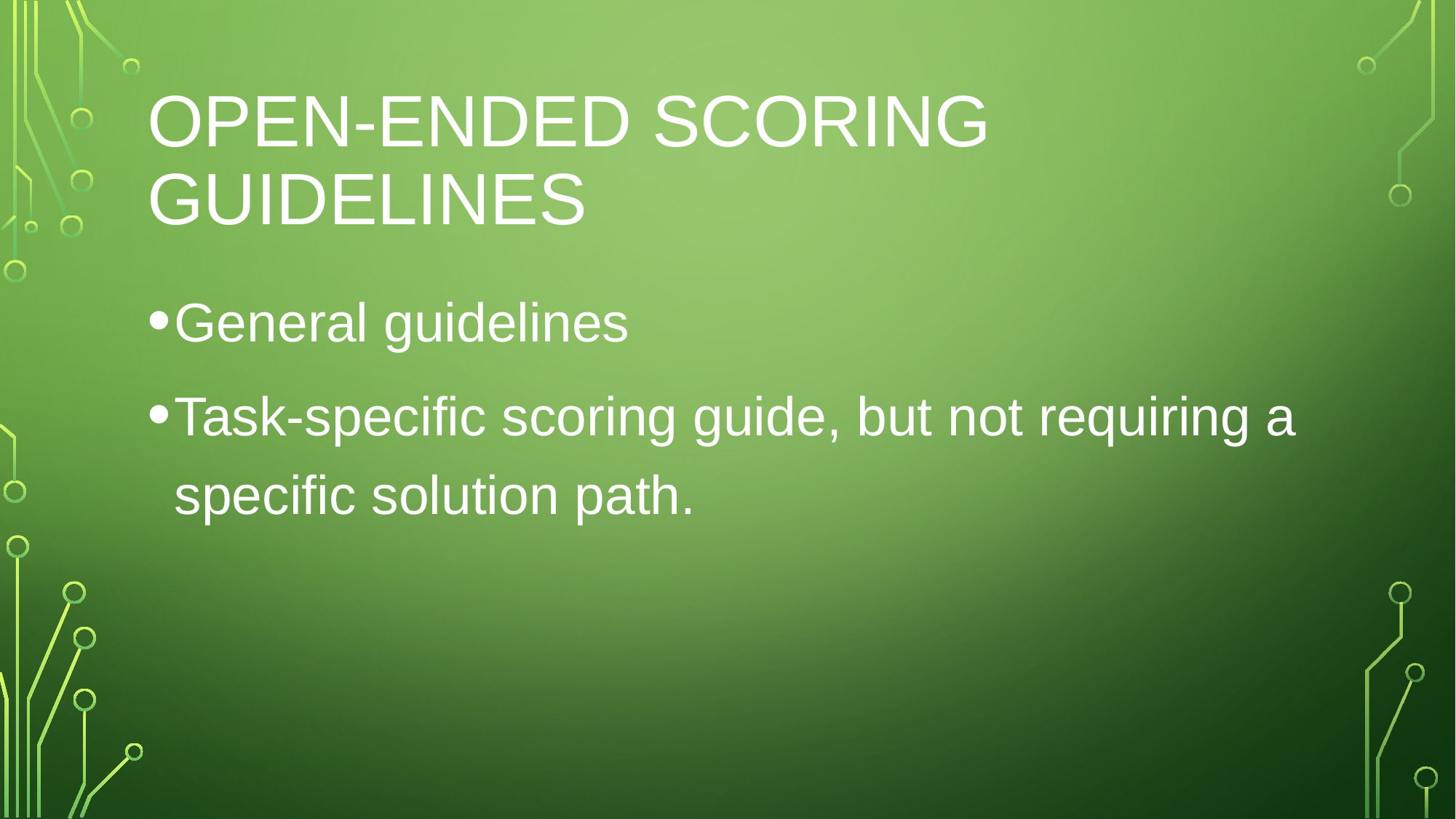

# Open-ended scoring guidelines
General guidelines
Task-specific scoring guide, but not requiring a specific solution path.